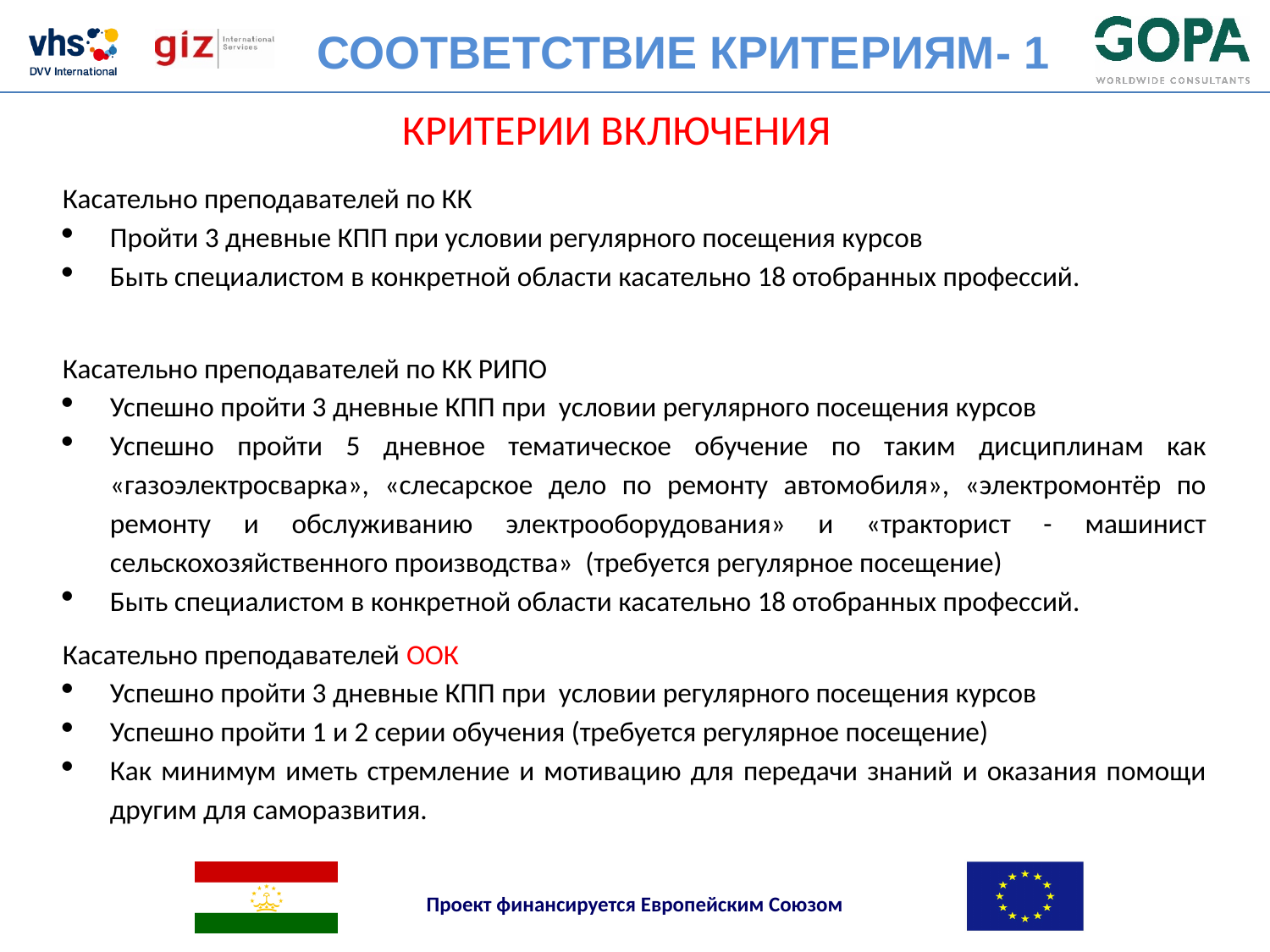

СООТВЕТСТВИЕ КРИТЕРИЯМ- 1
КРИТЕРИИ ВКЛЮЧЕНИЯ
Касательно преподавателей по КК
Пройти 3 дневные КПП при условии регулярного посещения курсов
Быть специалистом в конкретной области касательно 18 отобранных профессий.

Касательно преподавателей по КК РИПО
Успешно пройти 3 дневные КПП при  условии регулярного посещения курсов
Успешно пройти 5 дневное тематическое обучение по таким дисциплинам как «газоэлектросварка», «слесарское дело по ремонту автомобиля», «электромонтёр по ремонту и обслуживанию электрооборудования» и «тракторист - машинист сельскохозяйственного производства»  (требуется регулярное посещение)
Быть специалистом в конкретной области касательно 18 отобранных профессий.
Касательно преподавателей ООК
Успешно пройти 3 дневные КПП при  условии регулярного посещения курсов
Успешно пройти 1 и 2 серии обучения (требуется регулярное посещение)
Как минимум иметь стремление и мотивацию для передачи знаний и оказания помощи другим для саморазвития.
Проект финансируется Европейским Союзом